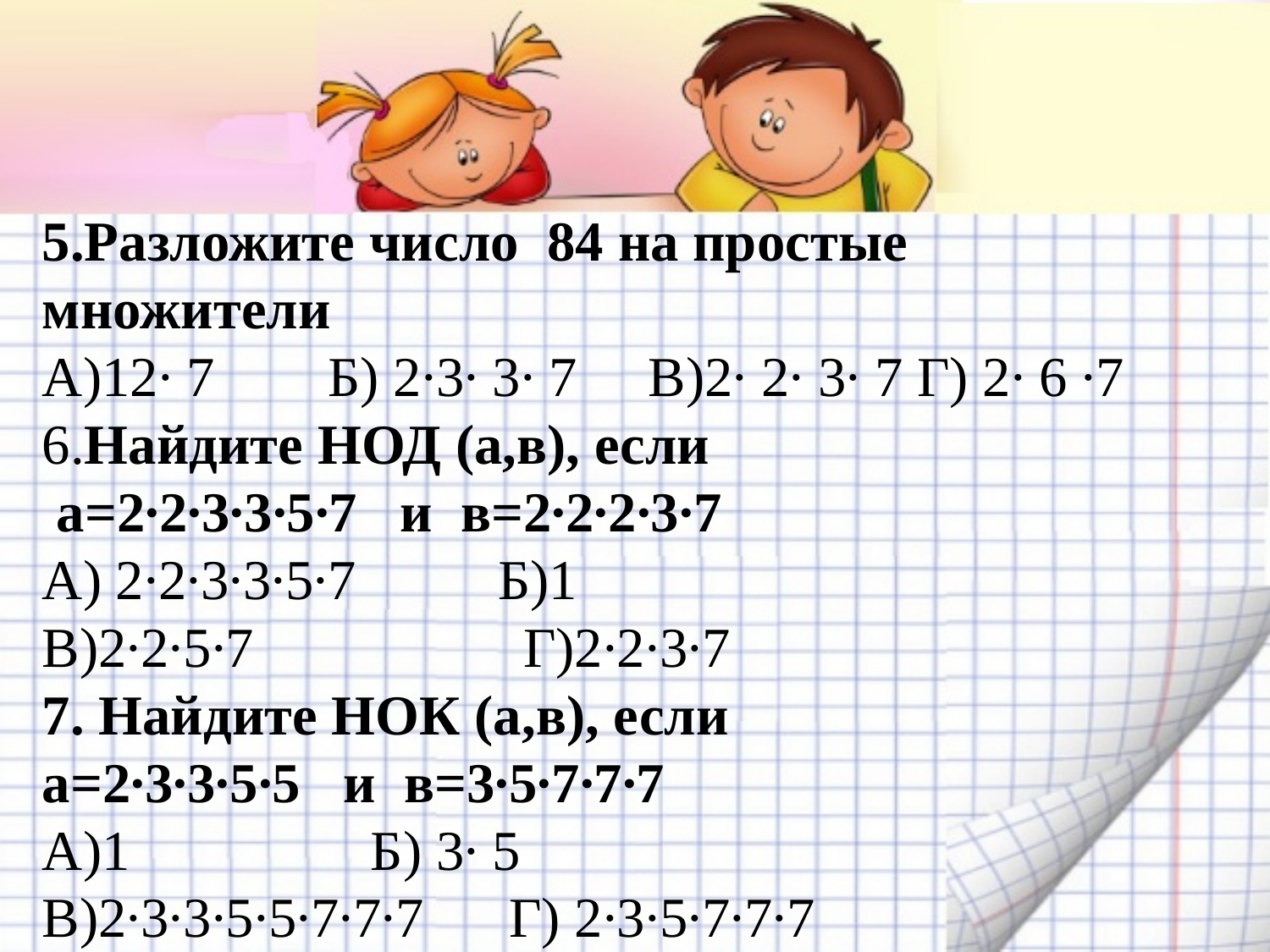

#
5.Разложите число  84 на простые множители
А)12∙ 7        Б) 2∙3∙ 3∙ 7     В)2∙ 2∙ 3∙ 7 Г) 2∙ 6 ∙7
6.Найдите НОД (а,в), если
 а=2∙2∙3∙3∙5∙7   и  в=2∙2∙2∙3∙7
А) 2∙2∙3∙3∙5∙7          Б)1
В)2∙2∙5∙7                   Г)2∙2∙3∙7
7. Найдите НОК (а,в), если
а=2∙3∙3∙5∙5   и  в=3∙5∙7∙7∙7
А)1                 Б) 3∙ 5
В)2∙3∙3∙5∙5∙7∙7∙7      Г) 2∙3∙5∙7∙7∙7